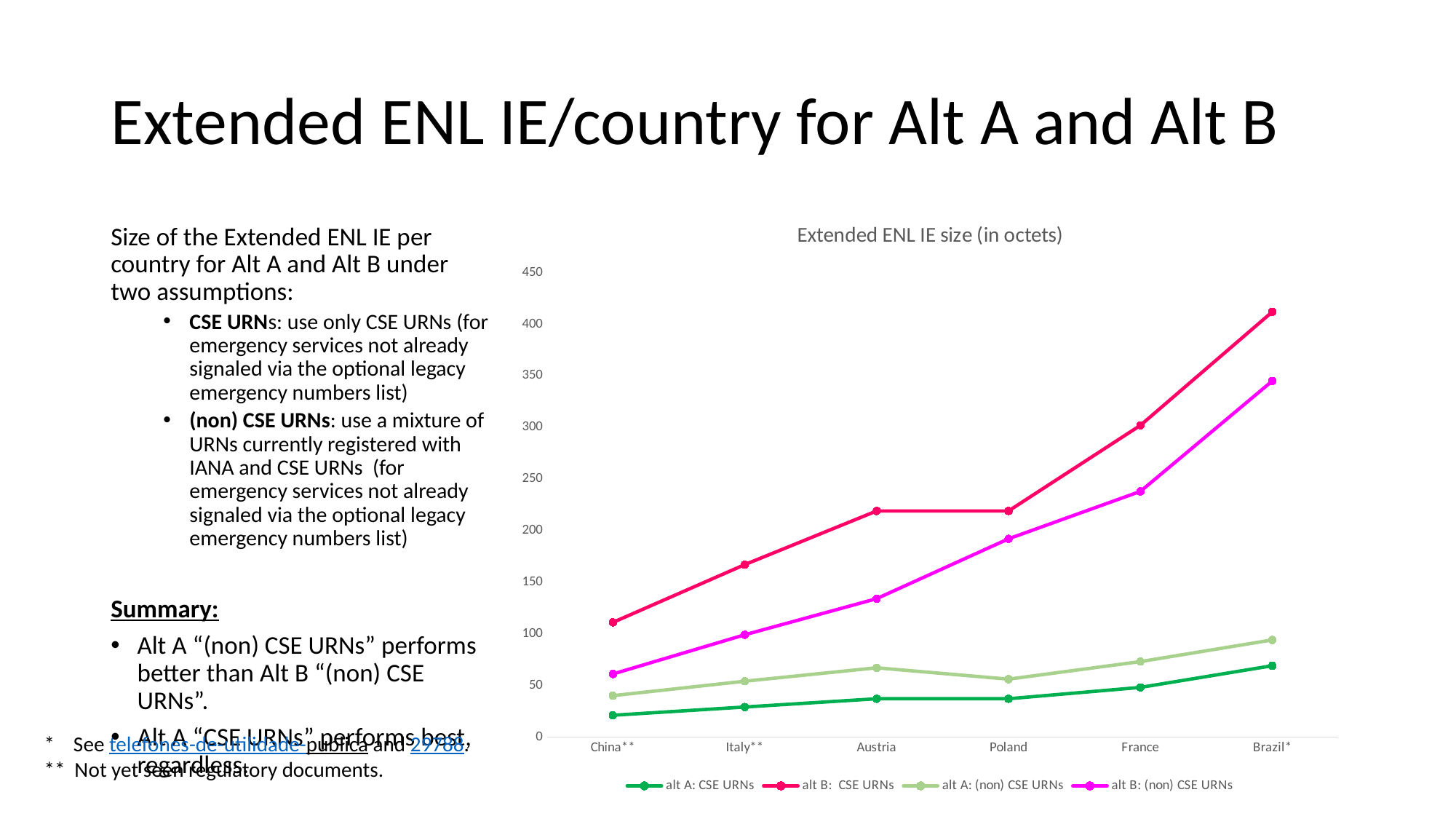

# Extended ENL IE/country for Alt A and Alt B

### Chart: Extended ENL IE size (in octets)

| Category | alt A: CSE URNs | alt B:  CSE URNs | alt A: (non) CSE URNs | alt B: (non) CSE URNs |
|---|---|---|---|---|
| China** | 21.0 | 111.0 | 40.0 | 61.0 |
| Italy** | 29.0 | 167.0 | 54.0 | 99.0 |
| Austria | 37.0 | 219.0 | 67.0 | 134.0 |
| Poland | 37.0 | 219.0 | 56.0 | 192.0 |
| France | 48.0 | 302.0 | 73.0 | 238.0 |
| Brazil* | 69.0 | 412.0 | 94.0 | 345.0 |
Size of the Extended ENL IE per country for Alt A and Alt B under two assumptions:
CSE URNs: use only CSE URNs (for emergency services not already signaled via the optional legacy emergency numbers list)
(non) CSE URNs: use a mixture of URNs currently registered with IANA and CSE URNs  (for emergency services not already signaled via the optional legacy emergency numbers list)

Summary:
Alt A “(non) CSE URNs” performs better than Alt B “(non) CSE URNs”.
Alt A “CSE URNs” performs best, regardless.

*    See telefones-de-utilidade-publica and 29788.
**  Not yet seen regulatory documents.